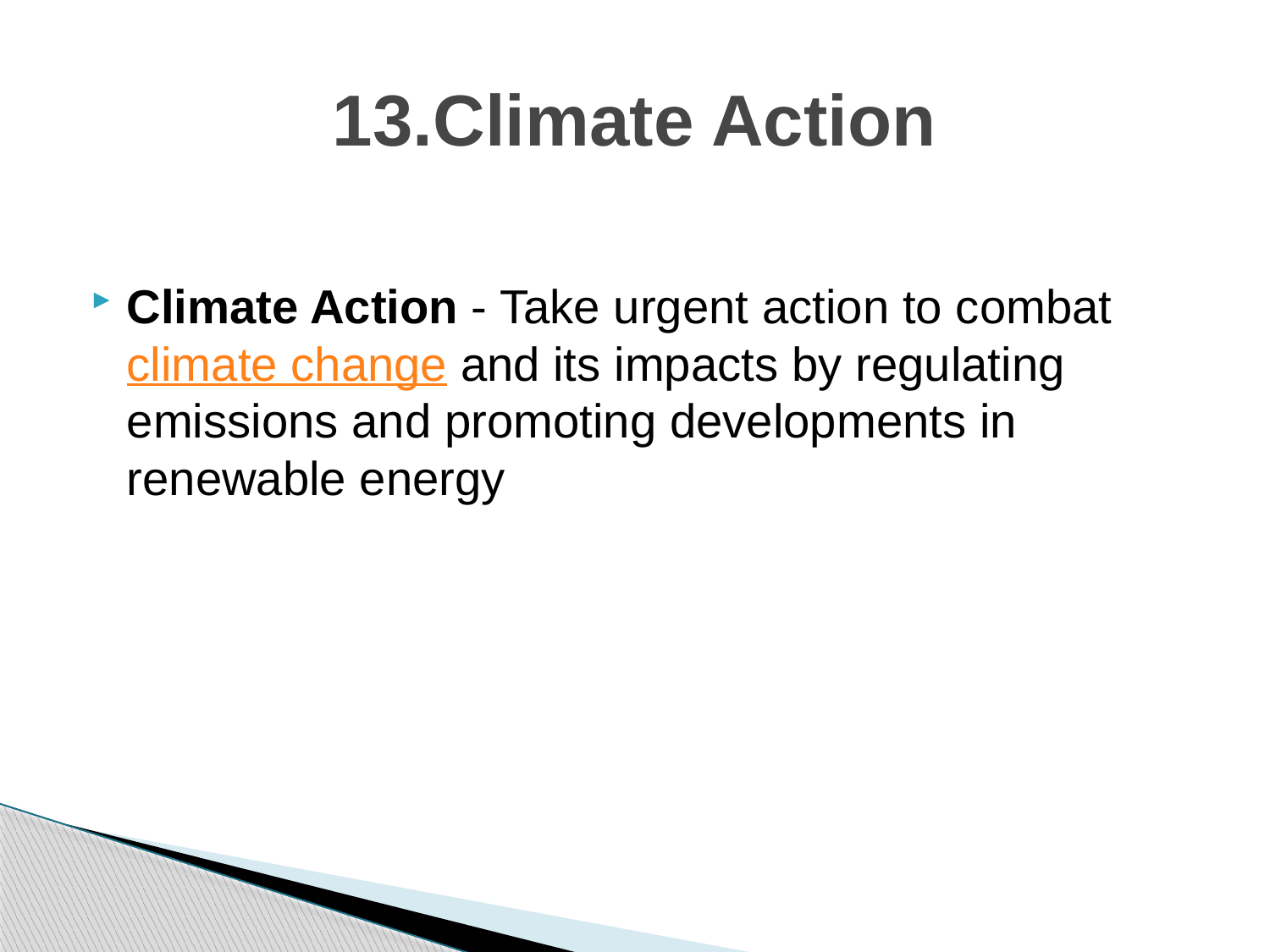

# 13.Climate Action

Climate Action - Take urgent action to combat climate change and its impacts by regulating emissions and promoting developments in renewable energy